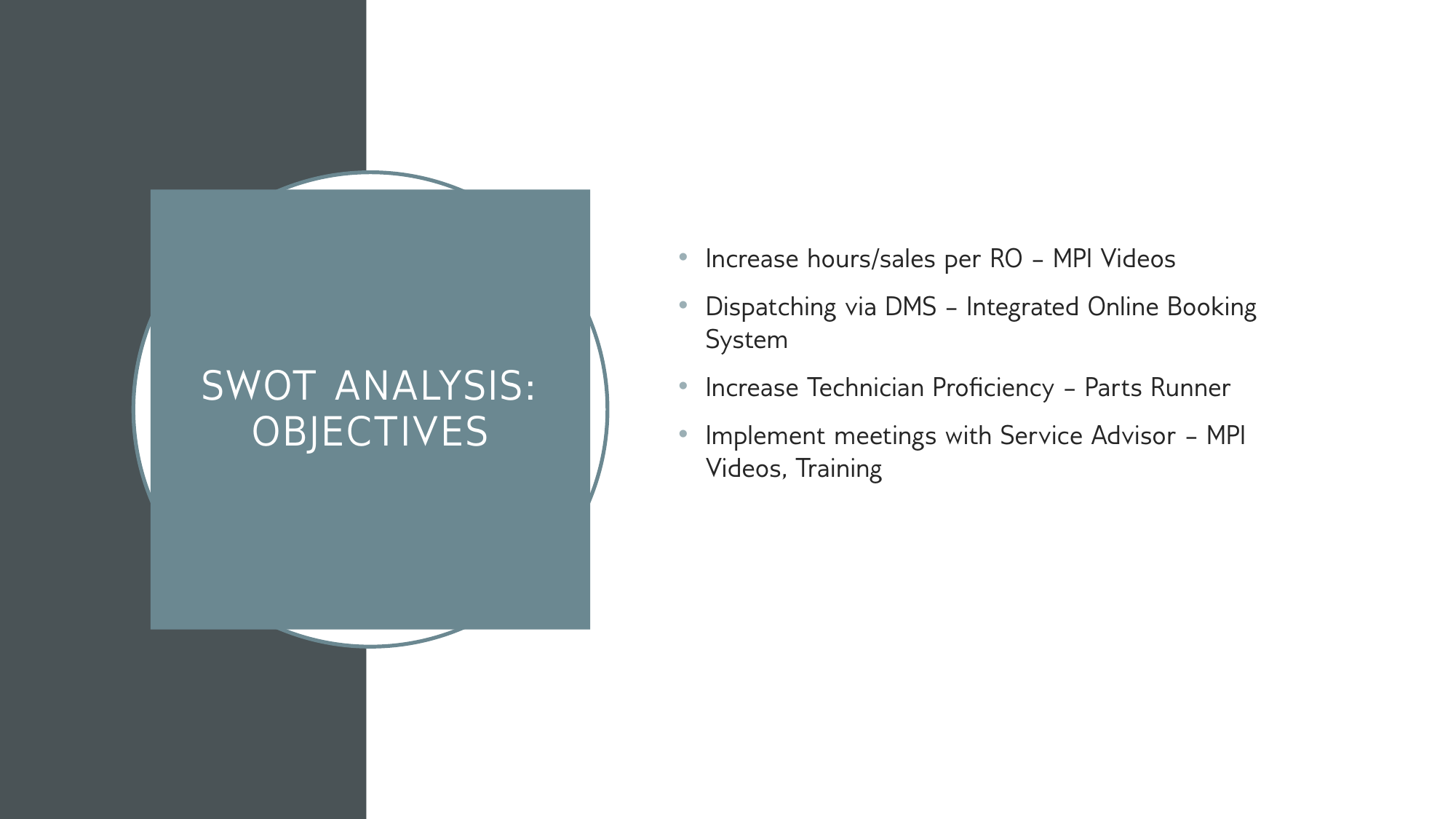

Increase hours/sales per RO – MPI Videos
Dispatching via DMS – Integrated Online Booking System
Increase Technician Proficiency – Parts Runner
Implement meetings with Service Advisor – MPI Videos, Training

# SWOT Analysis: objectives